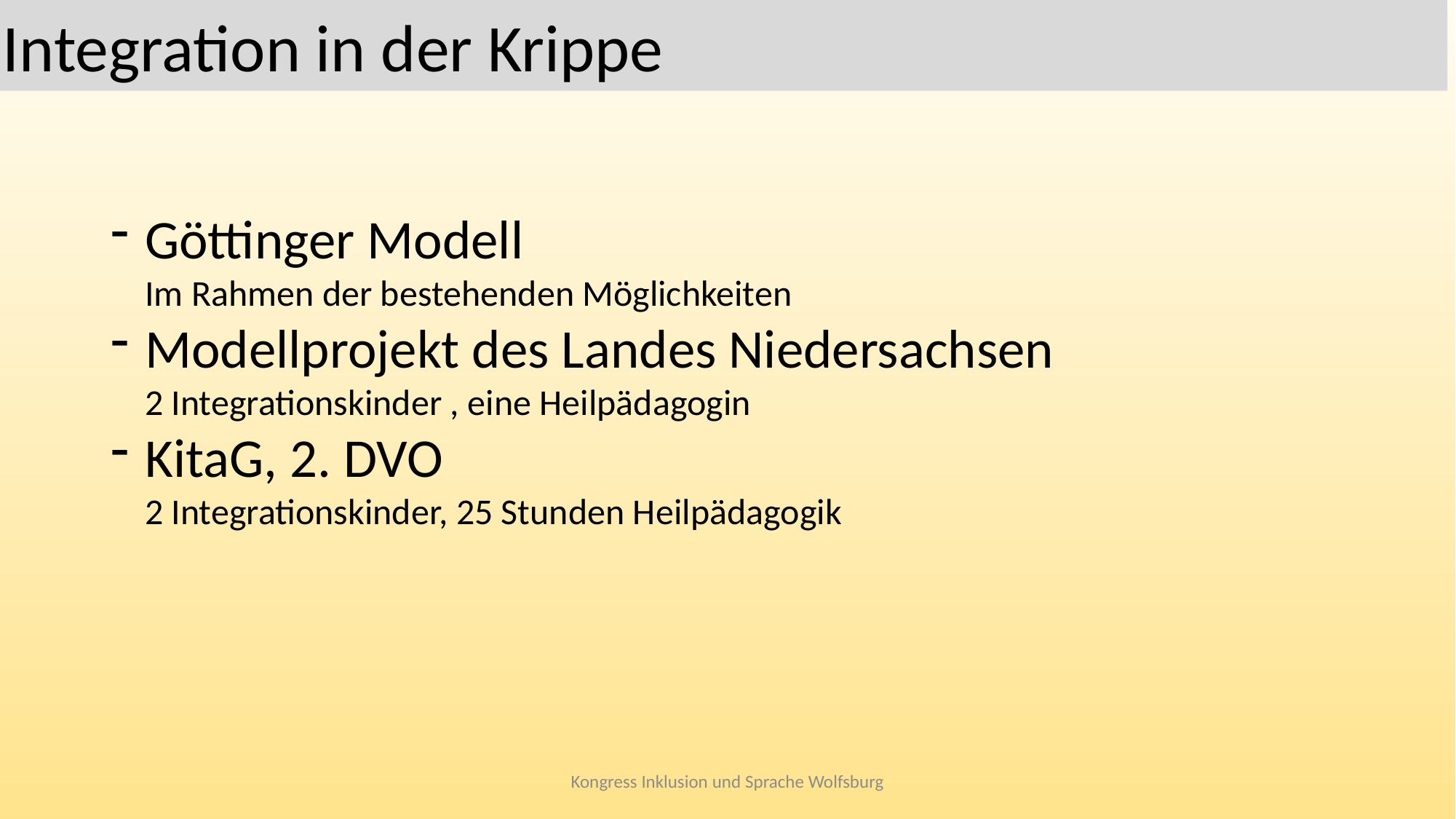

Integration in der Krippe
Göttinger Modell
Im Rahmen der bestehenden Möglichkeiten
Modellprojekt des Landes Niedersachsen
2 Integrationskinder , eine Heilpädagogin
KitaG, 2. DVO
2 Integrationskinder, 25 Stunden Heilpädagogik
Kongress Inklusion und Sprache Wolfsburg